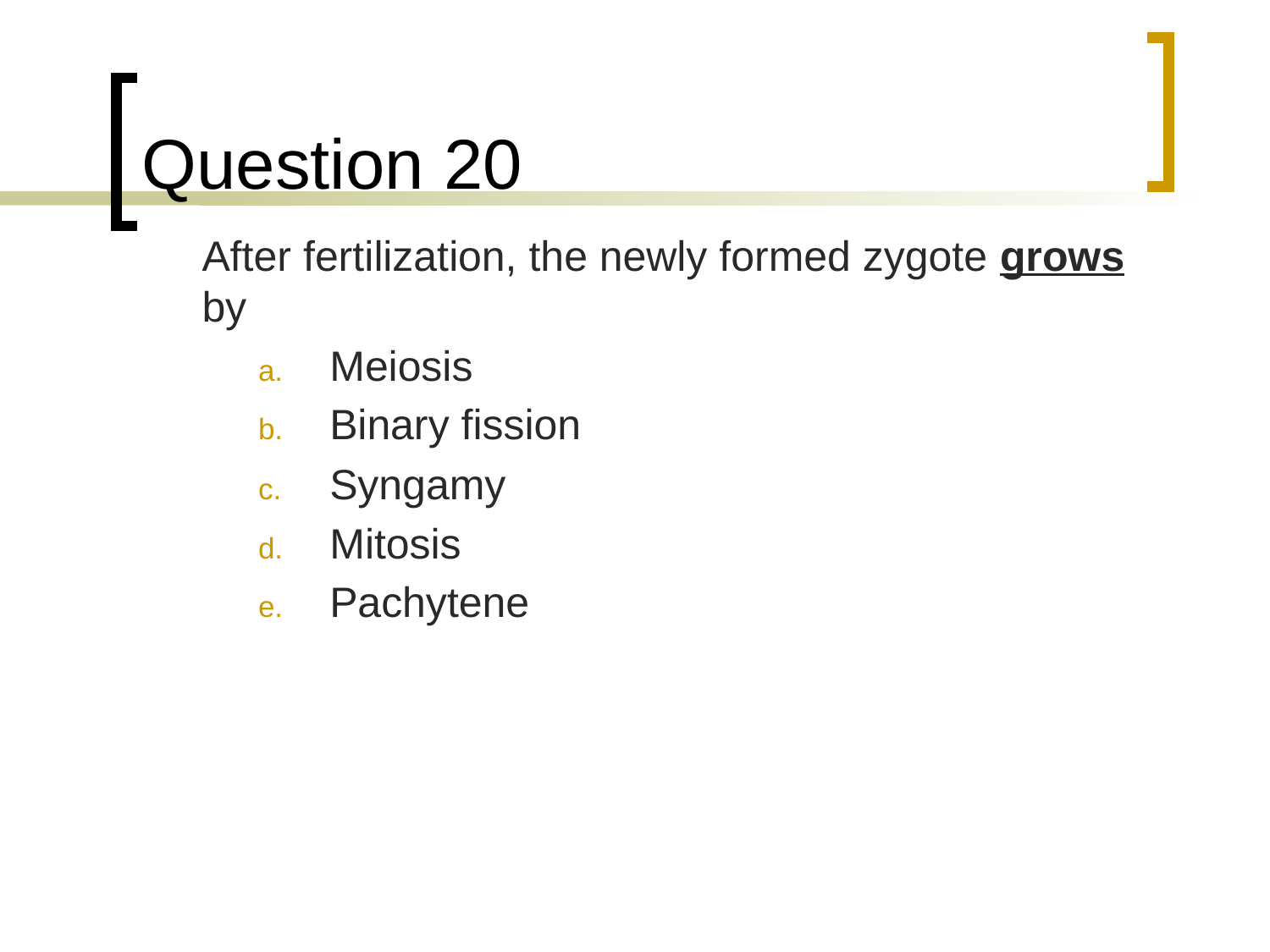

# Question 20
	After fertilization, the newly formed zygote grows by
Meiosis
Binary fission
Syngamy
Mitosis
Pachytene